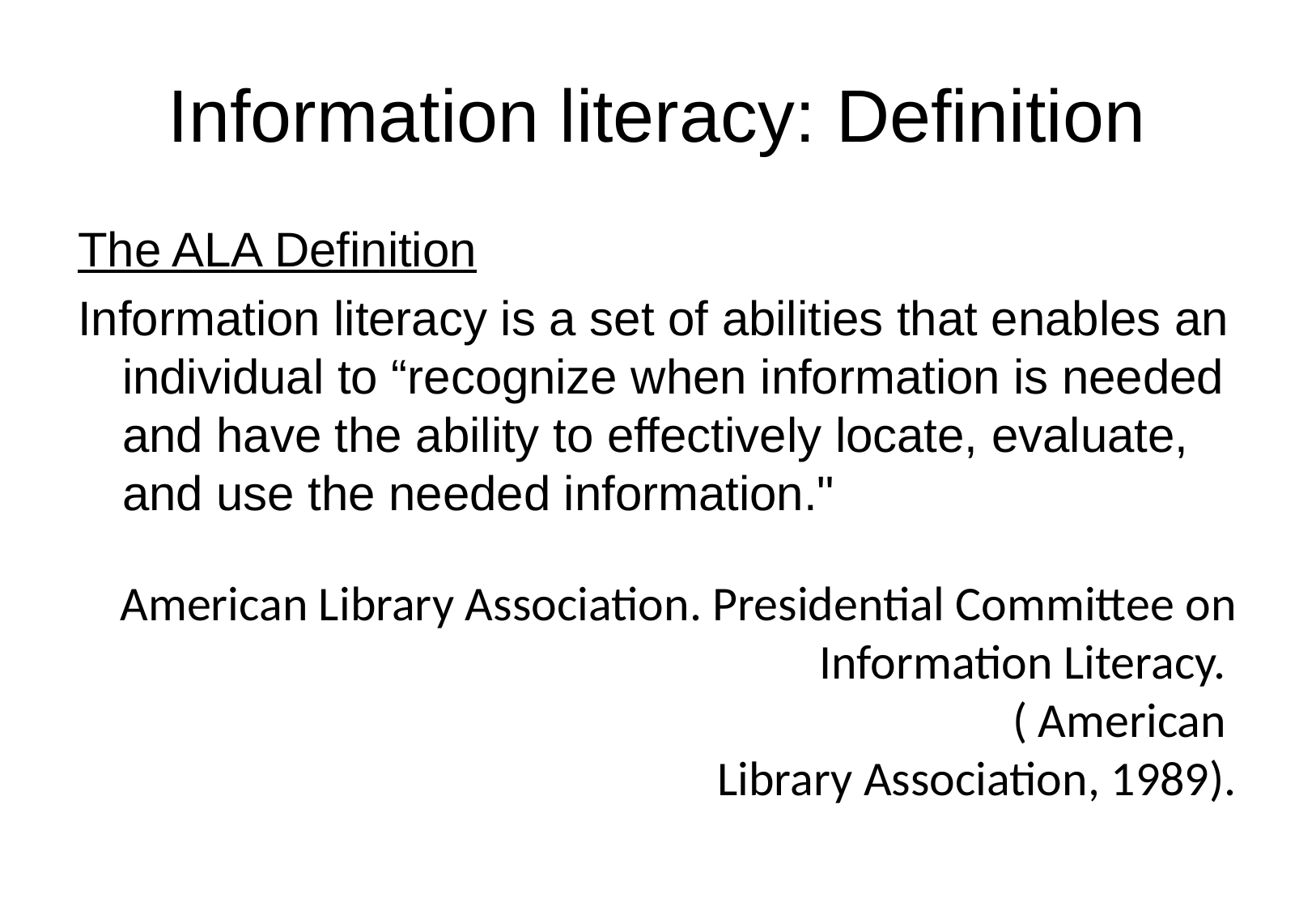

# Information literacy: Definition
The ALA Definition
Information literacy is a set of abilities that enables an individual to “recognize when information is needed and have the ability to effectively locate, evaluate, and use the needed information."

American Library Association. Presidential Committee on Information Literacy.
( American
Library Association, 1989).